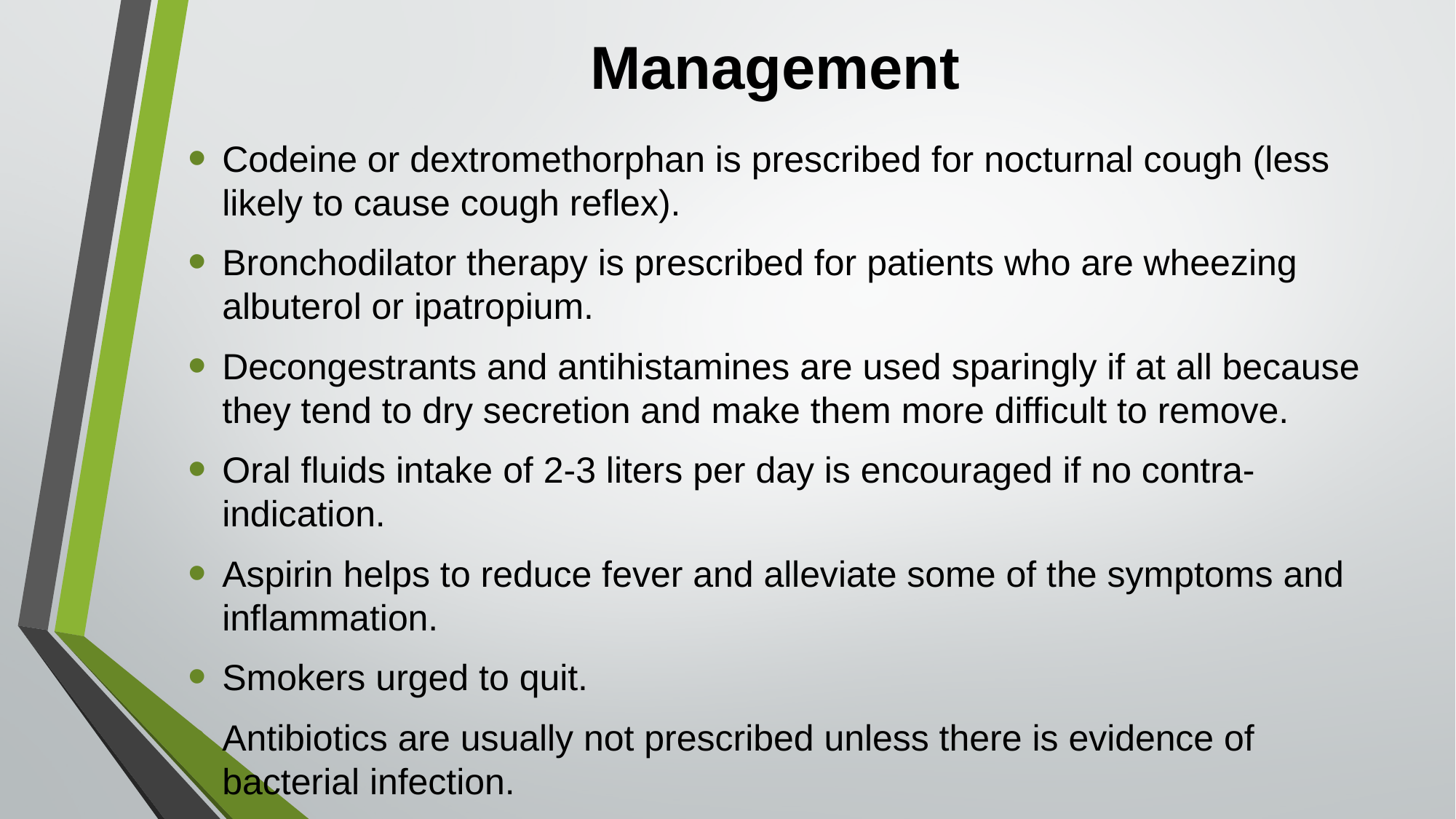

# Management
Codeine or dextromethorphan is prescribed for nocturnal cough (less likely to cause cough reflex).
Bronchodilator therapy is prescribed for patients who are wheezing albuterol or ipatropium.
Decongestrants and antihistamines are used sparingly if at all because they tend to dry secretion and make them more difficult to remove.
Oral fluids intake of 2-3 liters per day is encouraged if no contra-indication.
Aspirin helps to reduce fever and alleviate some of the symptoms and inflammation.
Smokers urged to quit.
Antibiotics are usually not prescribed unless there is evidence of bacterial infection.